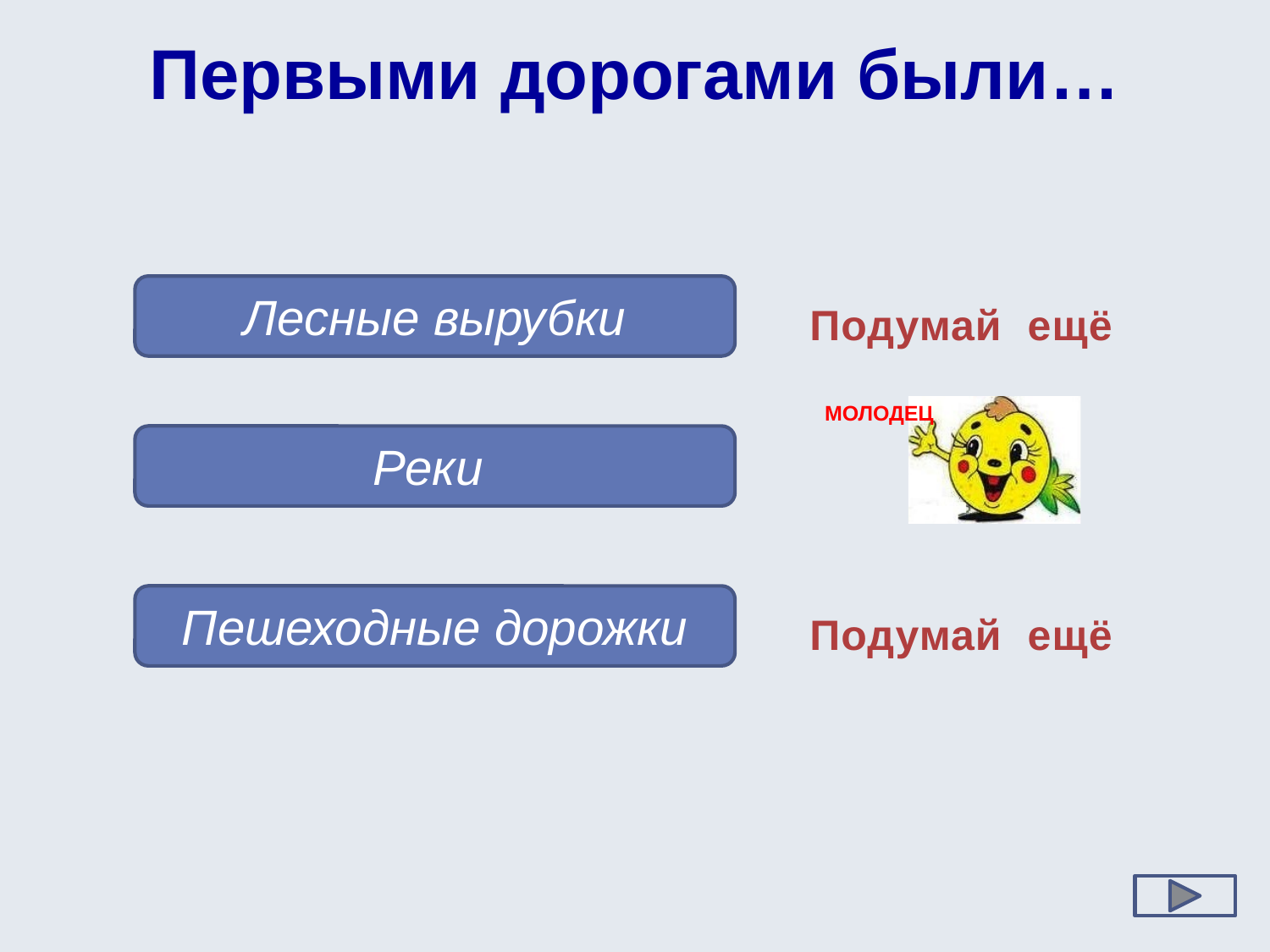

# Первыми дорогами были…
Лесные вырубки
Подумай  ещё
МОЛОДЕЦ
Реки
Пешеходные дорожки
Подумай  ещё